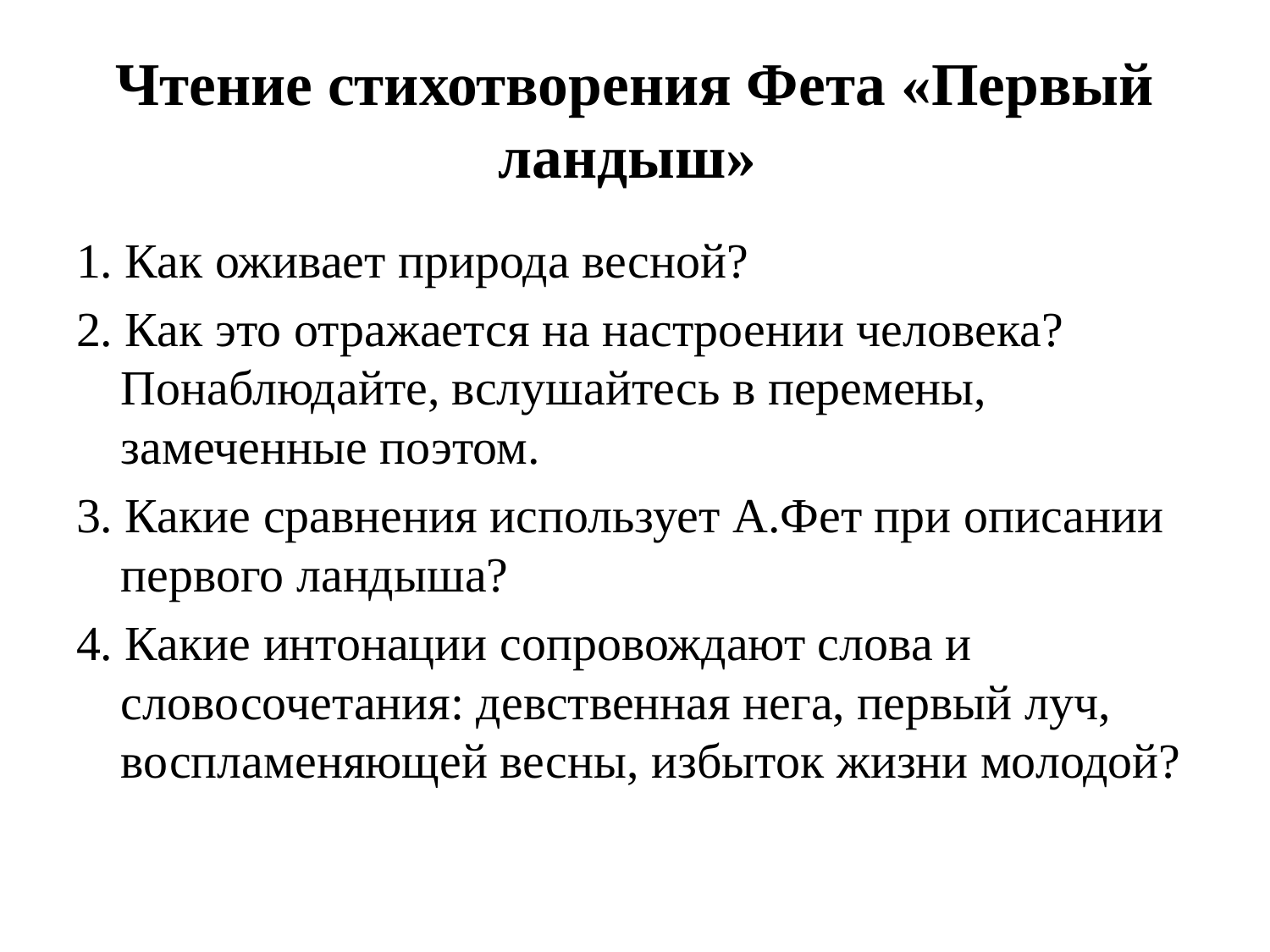

# Чтение стихотворения Фета «Первый ландыш»
1. Как оживает природа весной?
2. Как это отражается на настроении человека? Понаблюдайте, вслушайтесь в перемены, замеченные поэтом.
3. Какие сравнения использует А.Фет при описании первого ландыша?
4. Какие интонации сопровождают слова и словосочетания: девственная нега, первый луч, воспламеняющей весны, избыток жизни молодой?